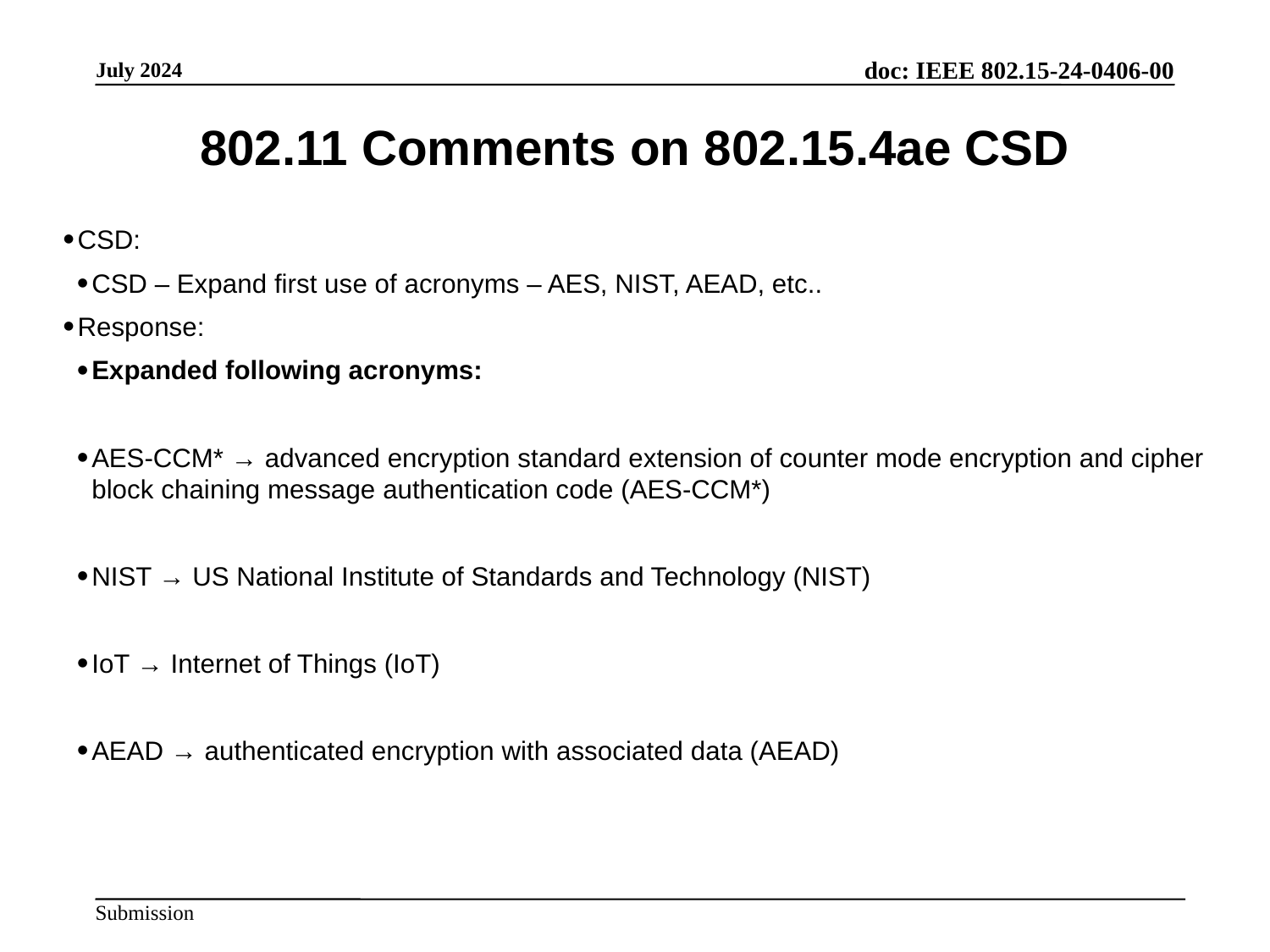

802.11 Comments on 802.15.4ae CSD
CSD:
CSD – Expand first use of acronyms – AES, NIST, AEAD, etc..
Response:
Expanded following acronyms:

AES-CCM* → advanced encryption standard extension of counter mode encryption and cipher block chaining message authentication code (AES-CCM*)

NIST → US National Institute of Standards and Technology (NIST)

IoT → Internet of Things (IoT)

AEAD → authenticated encryption with associated data (AEAD)